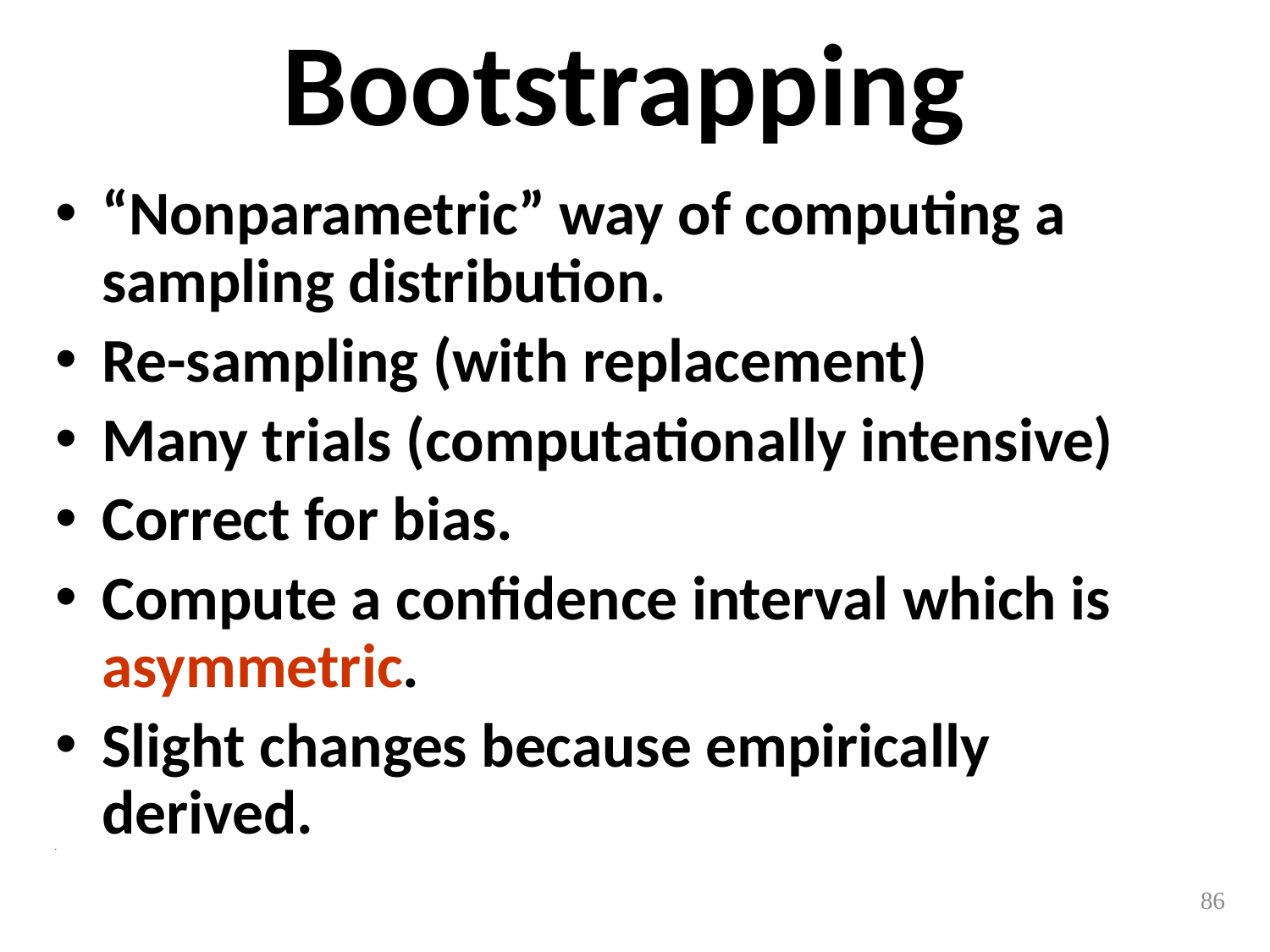

# Bootstrapping

“Nonparametric” way of computing a sampling distribution.
Re-sampling (with replacement)
Many trials (computationally intensive)
Correct for bias.
Compute a confidence interval which is asymmetric.
Slight changes because empirically derived.

86